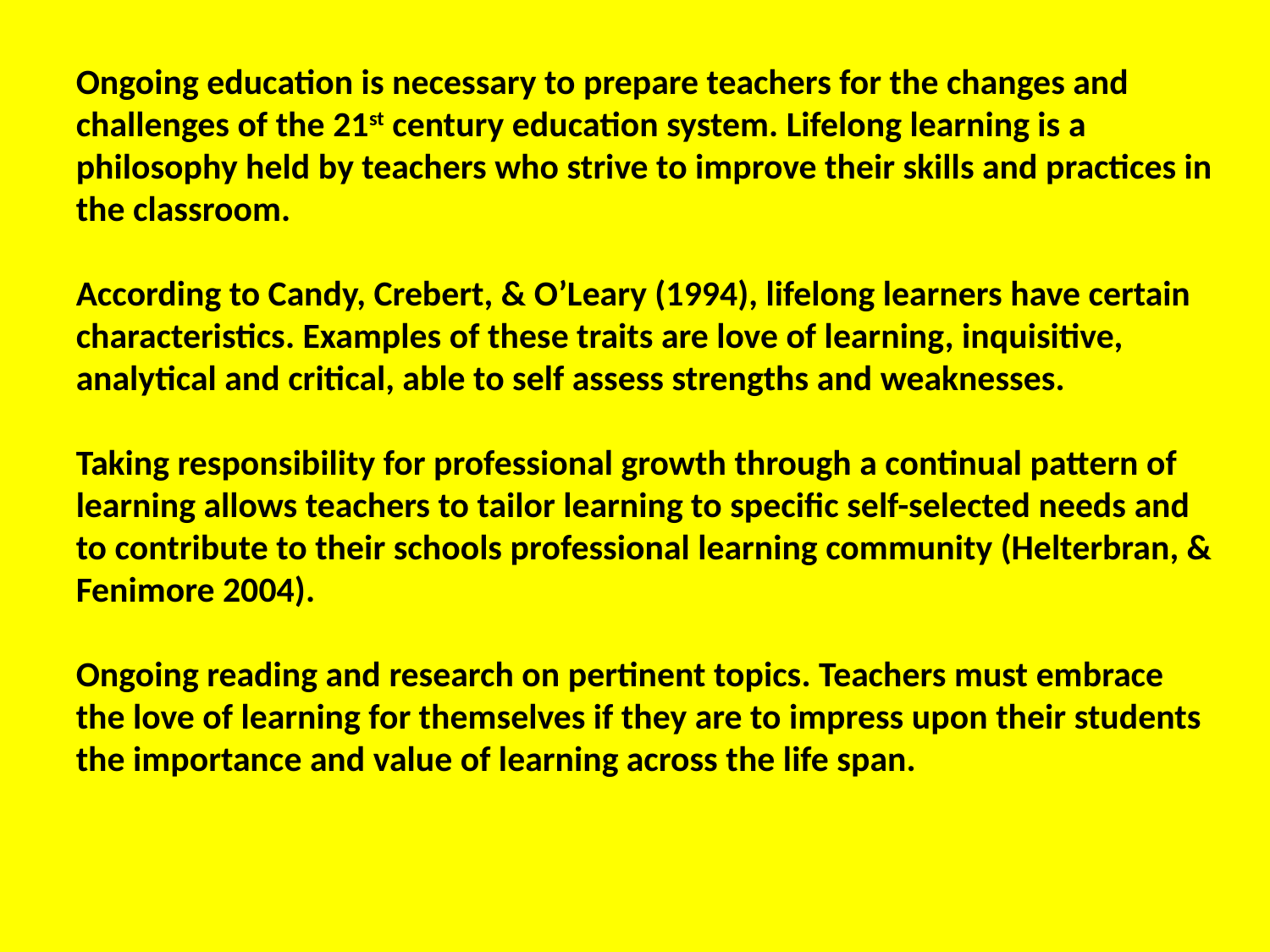

Ongoing education is necessary to prepare teachers for the changes and challenges of the 21st century education system. Lifelong learning is a philosophy held by teachers who strive to improve their skills and practices in the classroom.

According to Candy, Crebert, & O’Leary (1994), lifelong learners have certain characteristics. Examples of these traits are love of learning, inquisitive, analytical and critical, able to self assess strengths and weaknesses.

Taking responsibility for professional growth through a continual pattern of learning allows teachers to tailor learning to specific self-selected needs and to contribute to their schools professional learning community (Helterbran, & Fenimore 2004).

Ongoing reading and research on pertinent topics. Teachers must embrace the love of learning for themselves if they are to impress upon their students the importance and value of learning across the life span.